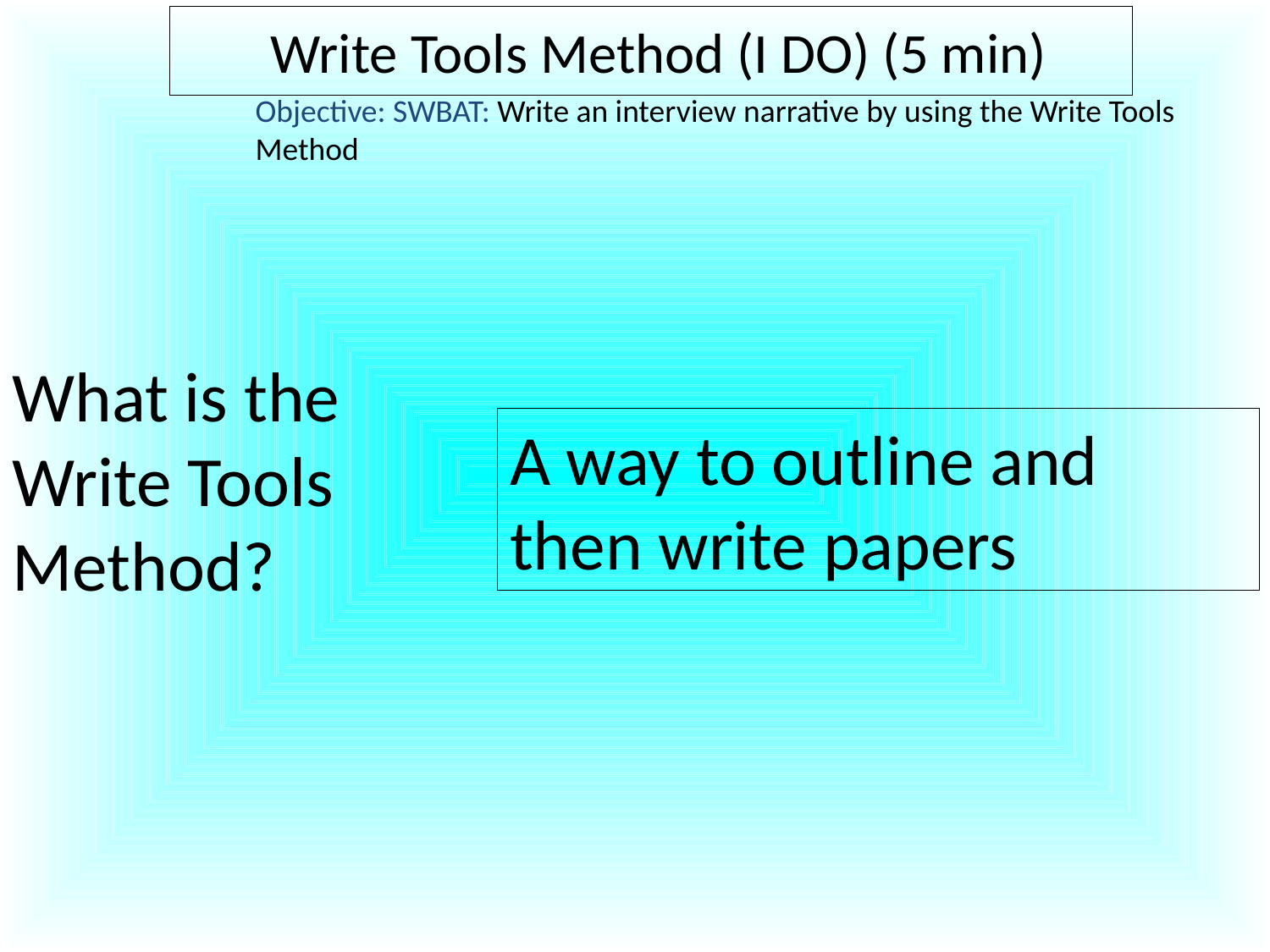

# Write Tools Method (I DO) (5 min)
	Objective: SWBAT: Write an interview narrative by using the Write Tools Method
What is the Write Tools Method?
A way to outline and then write papers